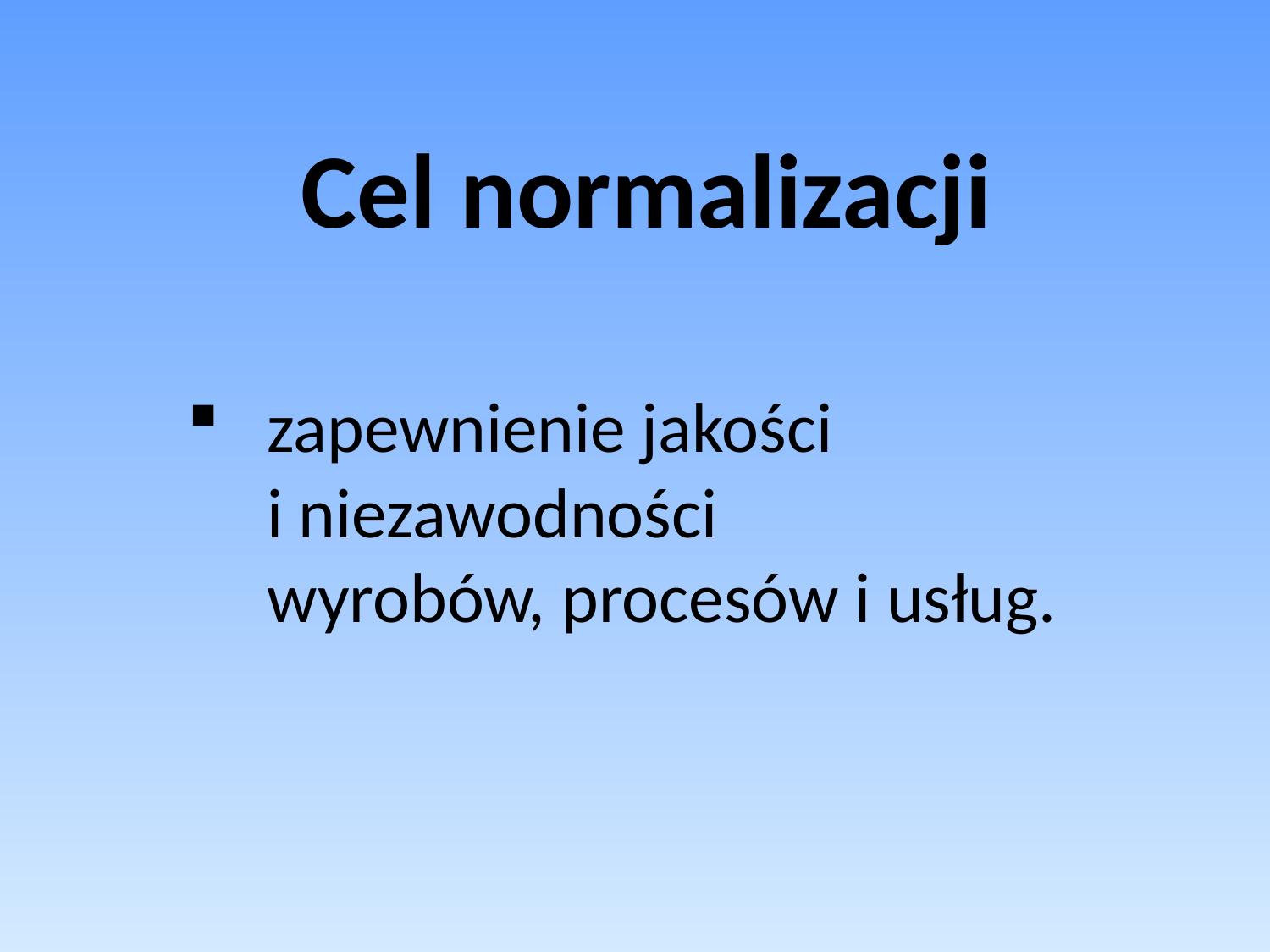

Cel normalizacji
zapewnienie jakości
i niezawodności
wyrobów, procesów i usług.